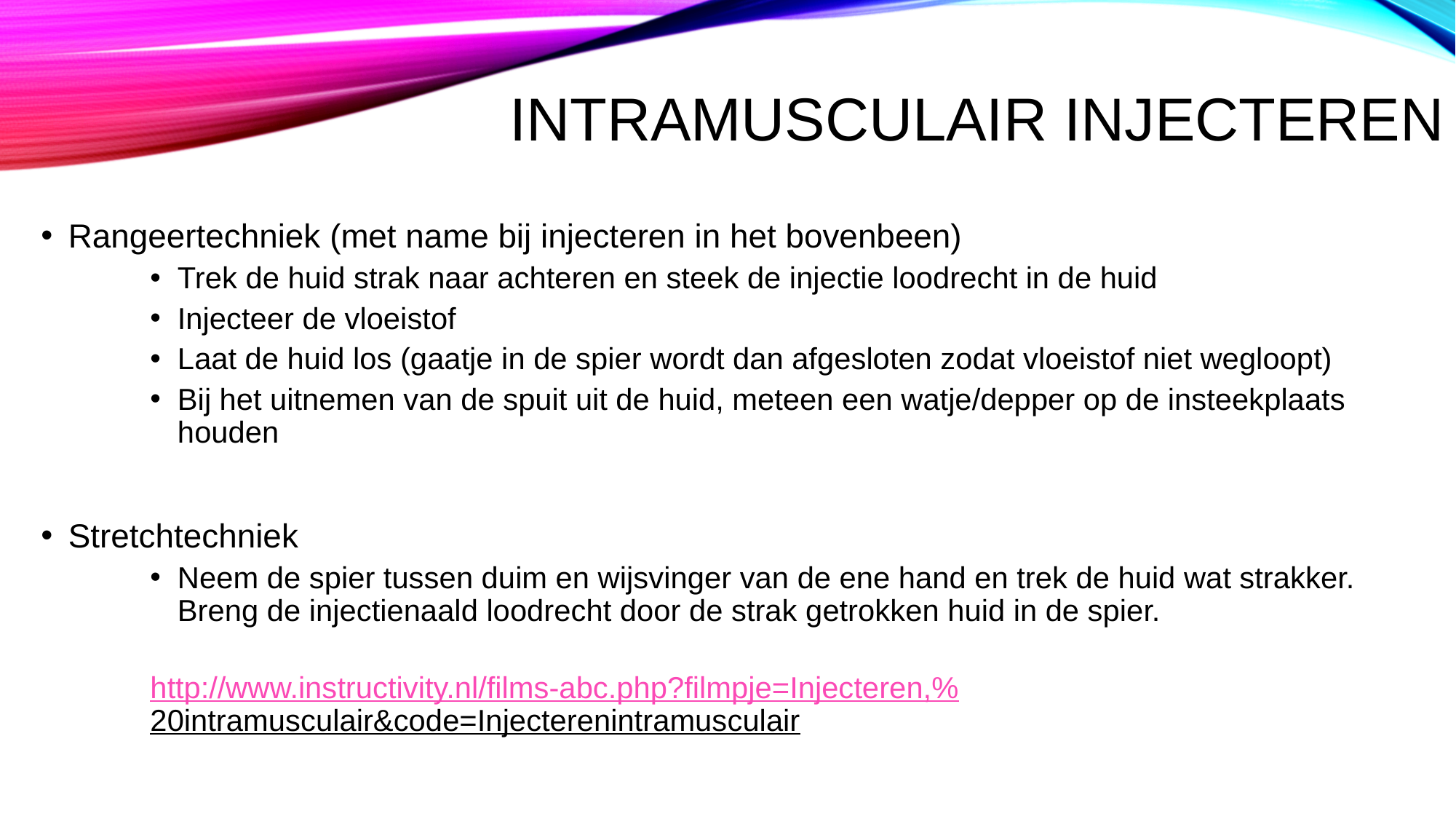

# Intramusculair injecteren
Rangeertechniek (met name bij injecteren in het bovenbeen)
Trek de huid strak naar achteren en steek de injectie loodrecht in de huid
Injecteer de vloeistof
Laat de huid los (gaatje in de spier wordt dan afgesloten zodat vloeistof niet wegloopt)
Bij het uitnemen van de spuit uit de huid, meteen een watje/depper op de insteekplaats houden

Stretchtechniek
Neem de spier tussen duim en wijsvinger van de ene hand en trek de huid wat strakker. Breng de injectienaald loodrecht door de strak getrokken huid in de spier.

http://www.instructivity.nl/films-abc.php?filmpje=Injecteren,%20intramusculair&code=Injecterenintramusculair